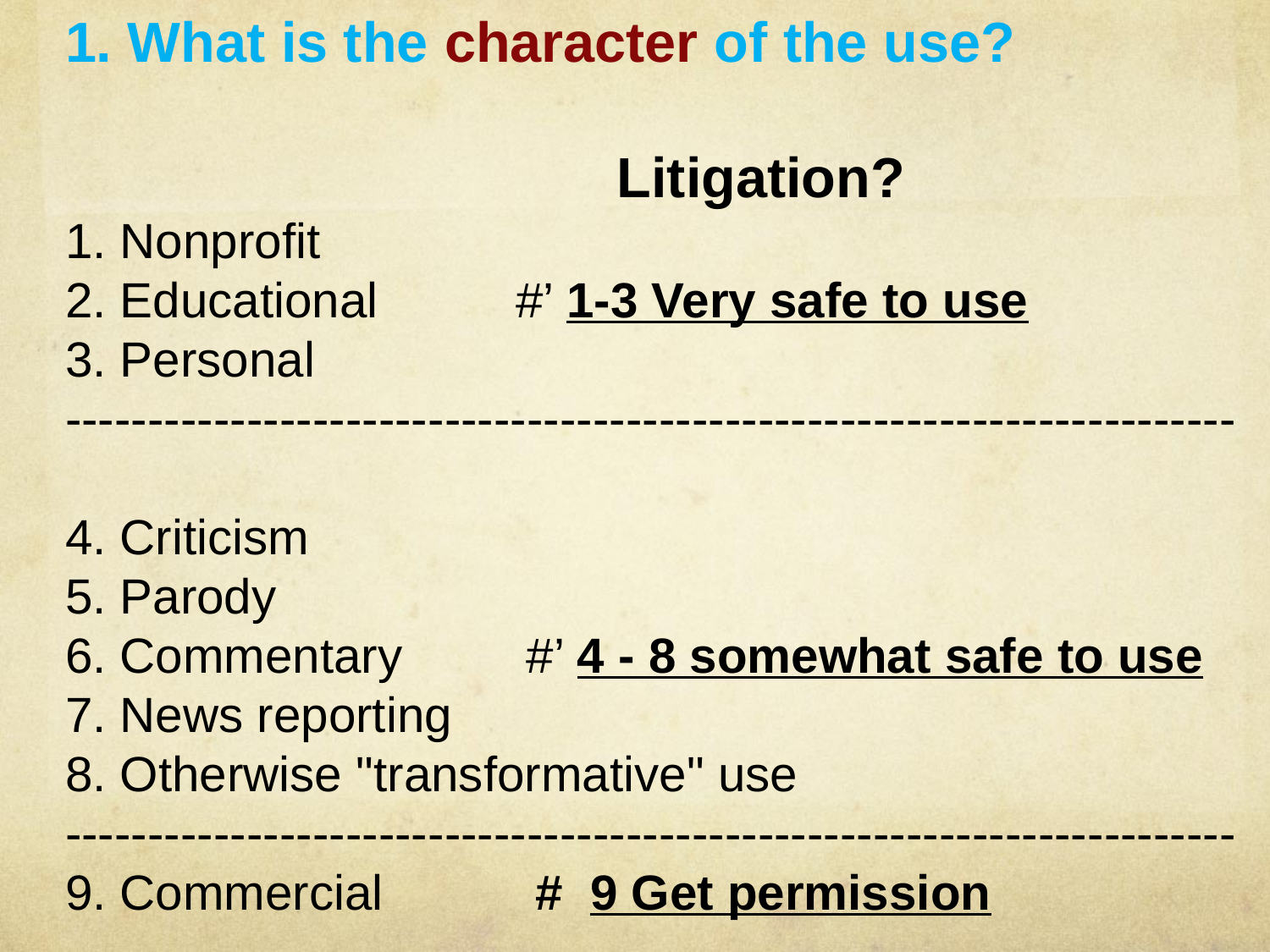

1. What is the character of the use?

		                   Litigation?
1. Nonprofit
2. Educational          #’ 1-3 Very safe to use
3. Personal
-----------------------------------------------------------------------
4. Criticism
5. Parody
6. Commentary         #’ 4 - 8 somewhat safe to use
7. News reporting
8. Otherwise "transformative" use
-----------------------------------------------------------------------
9. Commercial           #  9 Get permission